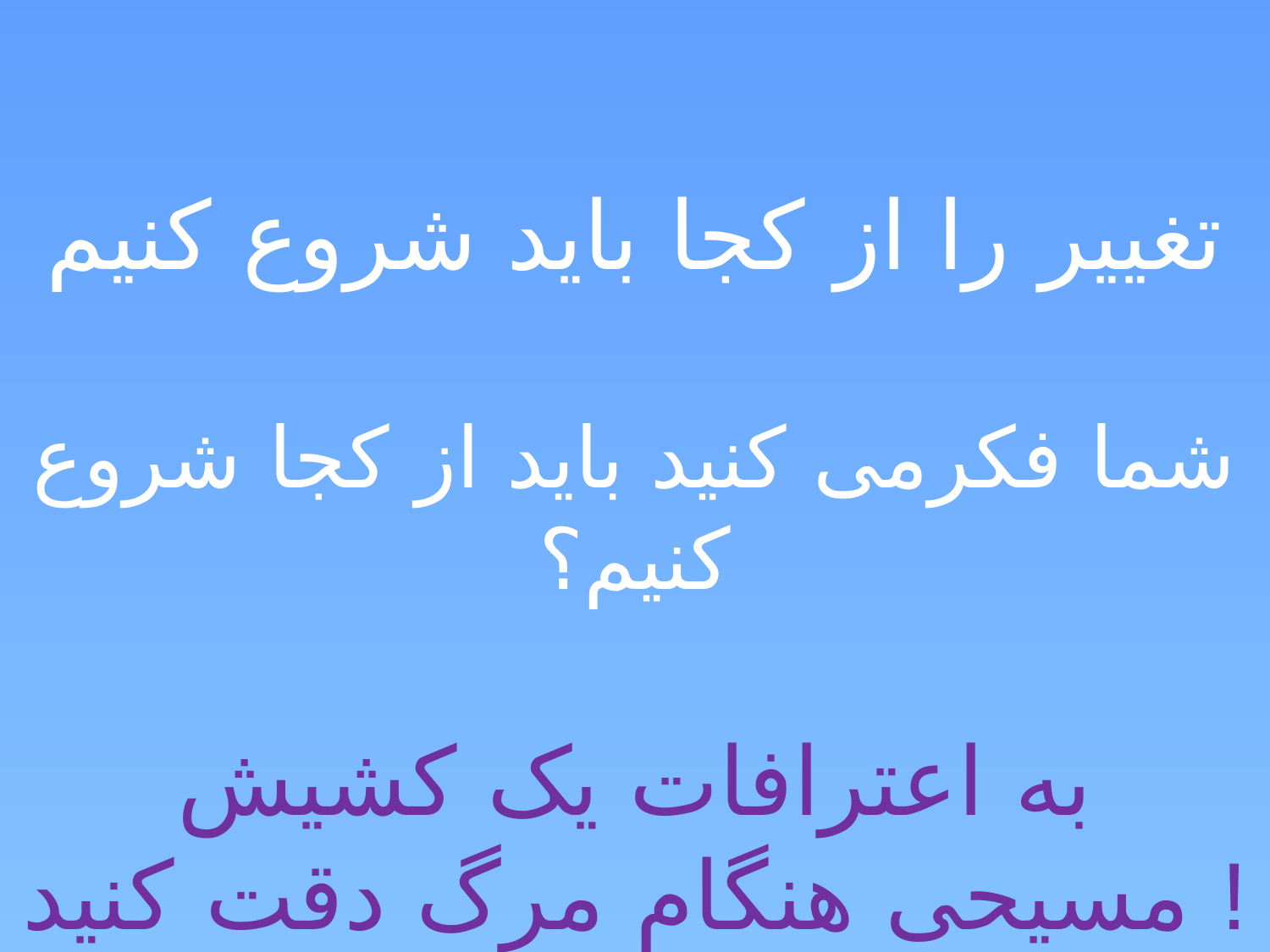

تغییر را از کجا باید شروع کنیم

شما فکرمی کنید باید از کجا شروع کنیم؟

به اعترافات یک کشیش مسیحی هنگام مرگ دقت کنید !